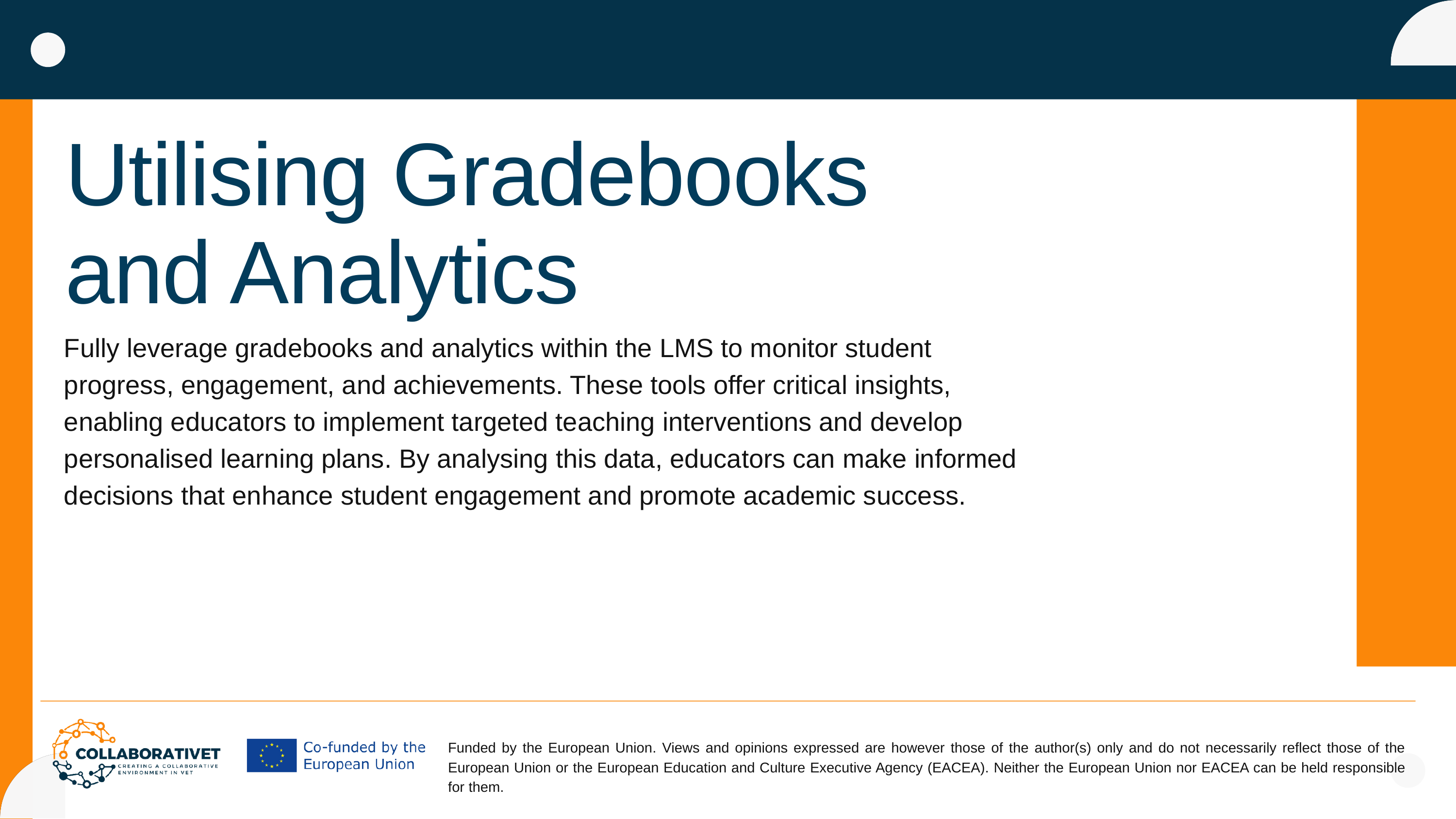

Utilising Gradebooks and Analytics
Fully leverage gradebooks and analytics within the LMS to monitor student progress, engagement, and achievements. These tools offer critical insights, enabling educators to implement targeted teaching interventions and develop personalised learning plans. By analysing this data, educators can make informed decisions that enhance student engagement and promote academic success.

Funded by the European Union. Views and opinions expressed are however those of the author(s) only and do not necessarily reflect those of the European Union or the European Education and Culture Executive Agency (EACEA). Neither the European Union nor EACEA can be held responsible for them.